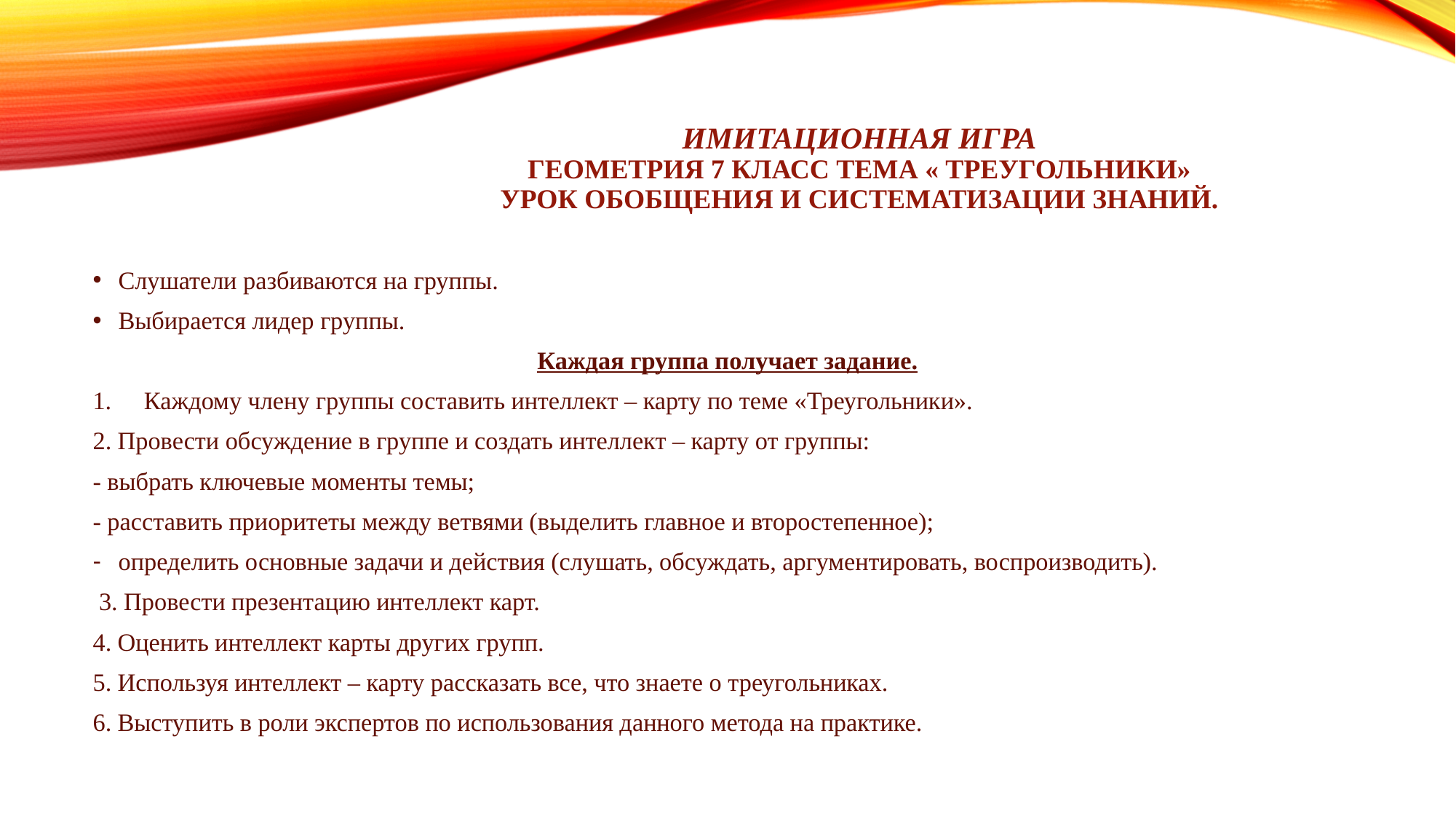

# Имитационная игра Геометрия 7 класс Тема « Треугольники» Урок обобщения и систематизации знаний.
Слушатели разбиваются на группы.
Выбирается лидер группы.
Каждая группа получает задание.
Каждому члену группы составить интеллект – карту по теме «Треугольники».
2. Провести обсуждение в группе и создать интеллект – карту от группы:
- выбрать ключевые моменты темы;
- расставить приоритеты между ветвями (выделить главное и второстепенное);
определить основные задачи и действия (слушать, обсуждать, аргументировать, воспроизводить).
 3. Провести презентацию интеллект карт.
4. Оценить интеллект карты других групп.
5. Используя интеллект – карту рассказать все, что знаете о треугольниках.
6. Выступить в роли экспертов по использования данного метода на практике.